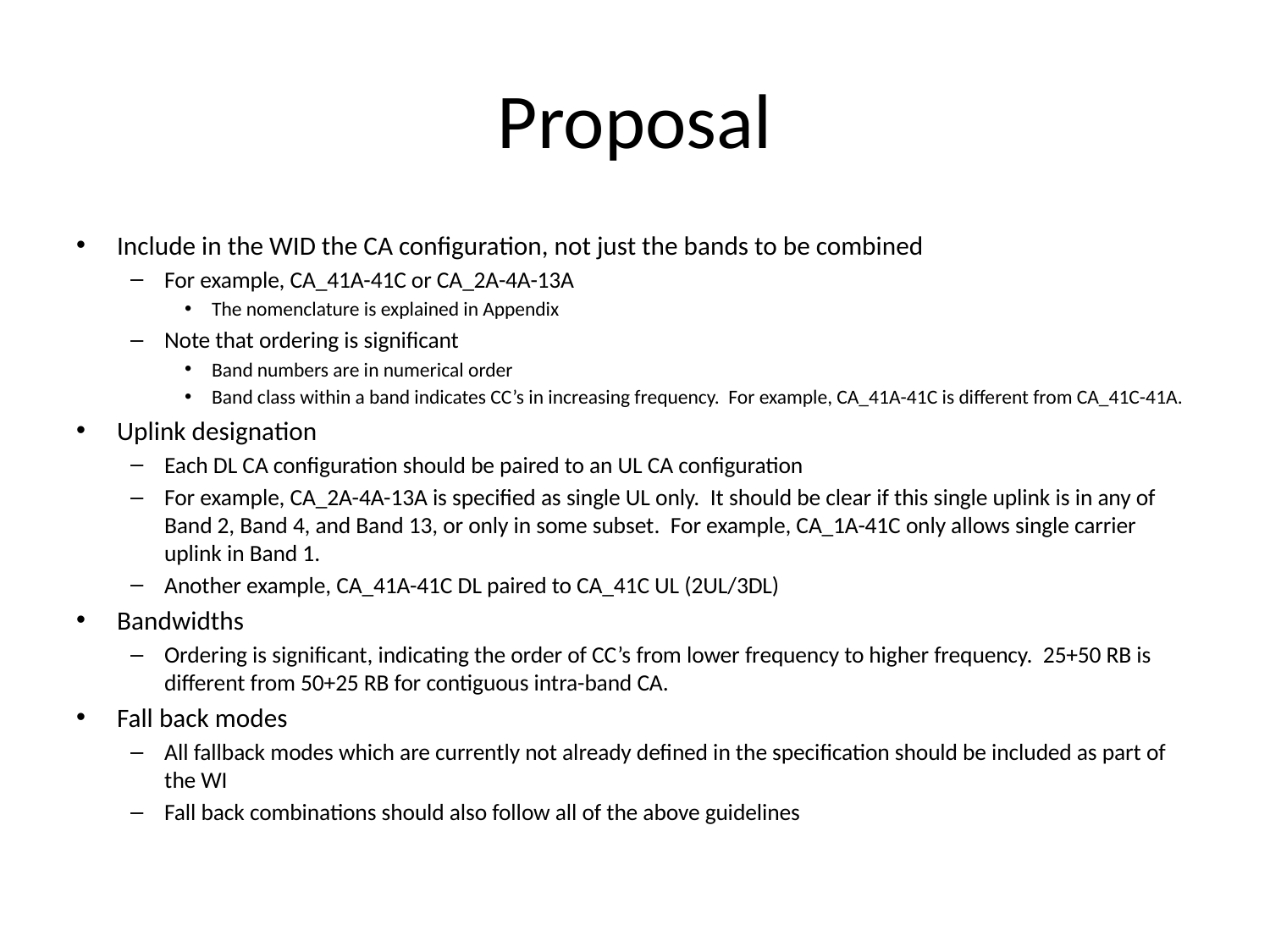

# Proposal
Include in the WID the CA configuration, not just the bands to be combined
For example, CA_41A-41C or CA_2A-4A-13A
The nomenclature is explained in Appendix
Note that ordering is significant
Band numbers are in numerical order
Band class within a band indicates CC’s in increasing frequency.  For example, CA_41A-41C is different from CA_41C-41A.
Uplink designation
Each DL CA configuration should be paired to an UL CA configuration
For example, CA_2A-4A-13A is specified as single UL only.  It should be clear if this single uplink is in any of Band 2, Band 4, and Band 13, or only in some subset.  For example, CA_1A-41C only allows single carrier uplink in Band 1.
Another example, CA_41A-41C DL paired to CA_41C UL (2UL/3DL)
Bandwidths
Ordering is significant, indicating the order of CC’s from lower frequency to higher frequency.  25+50 RB is different from 50+25 RB for contiguous intra-band CA.
Fall back modes
All fallback modes which are currently not already defined in the specification should be included as part of the WI
Fall back combinations should also follow all of the above guidelines